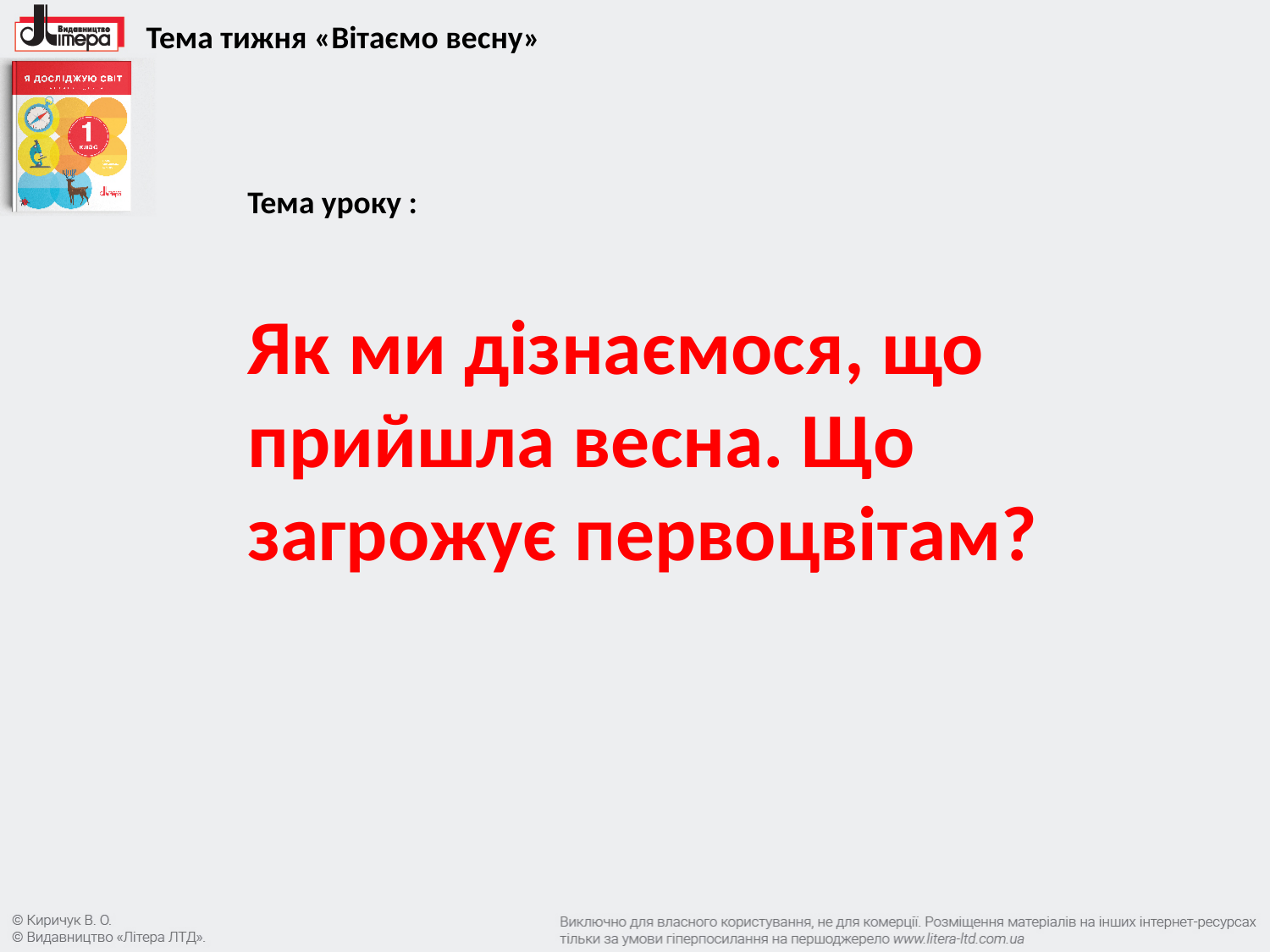

Тема тижня «Вітаємо весну»
Тема уроку :

Як ми дізнаємося, що прийшла весна. Що загрожує первоцвітам?